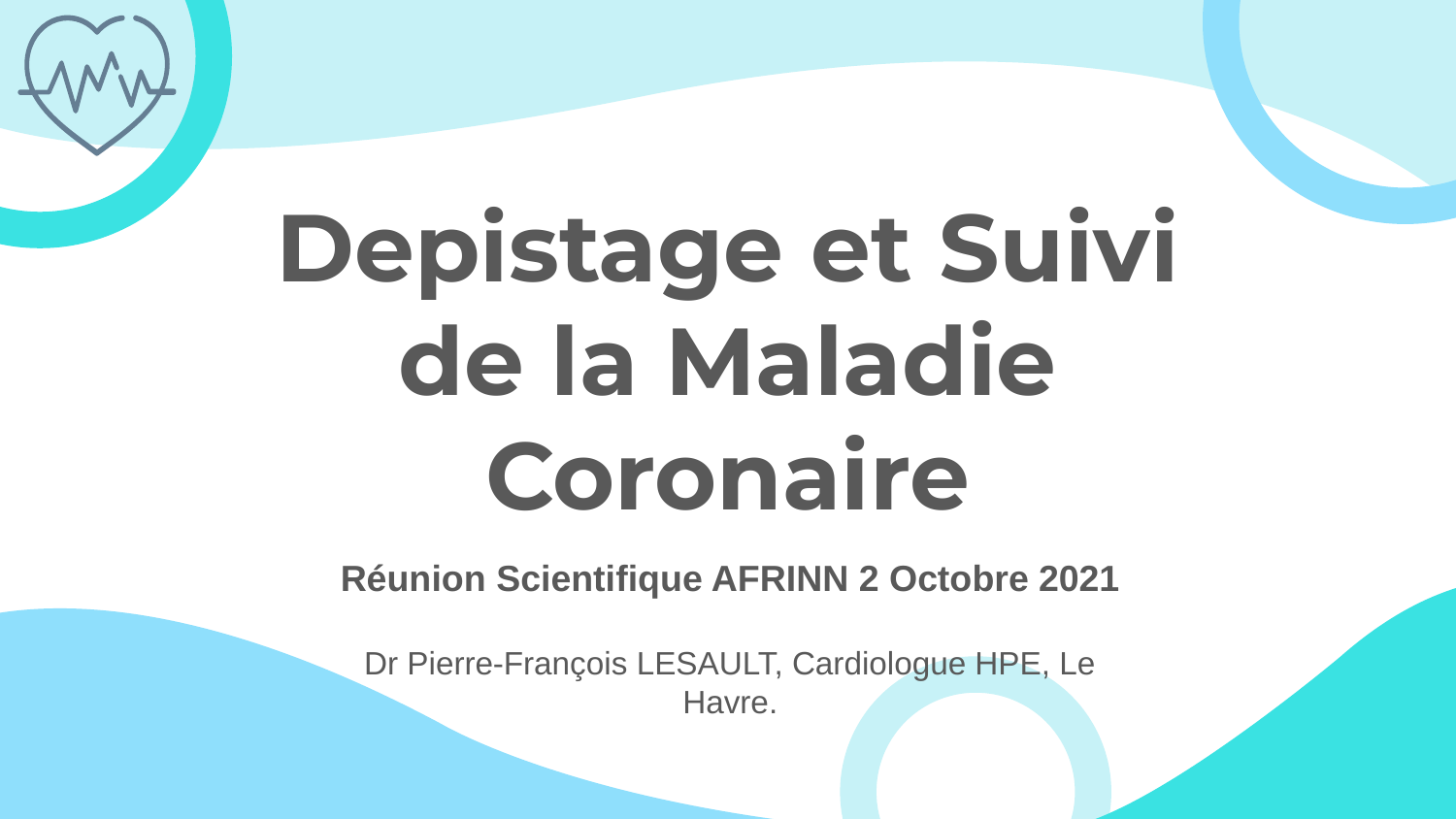

# Depistage et Suivi de la Maladie Coronaire
Réunion Scientifique AFRINN 2 Octobre 2021

Dr Pierre-François LESAULT, Cardiologue HPE, Le Havre.